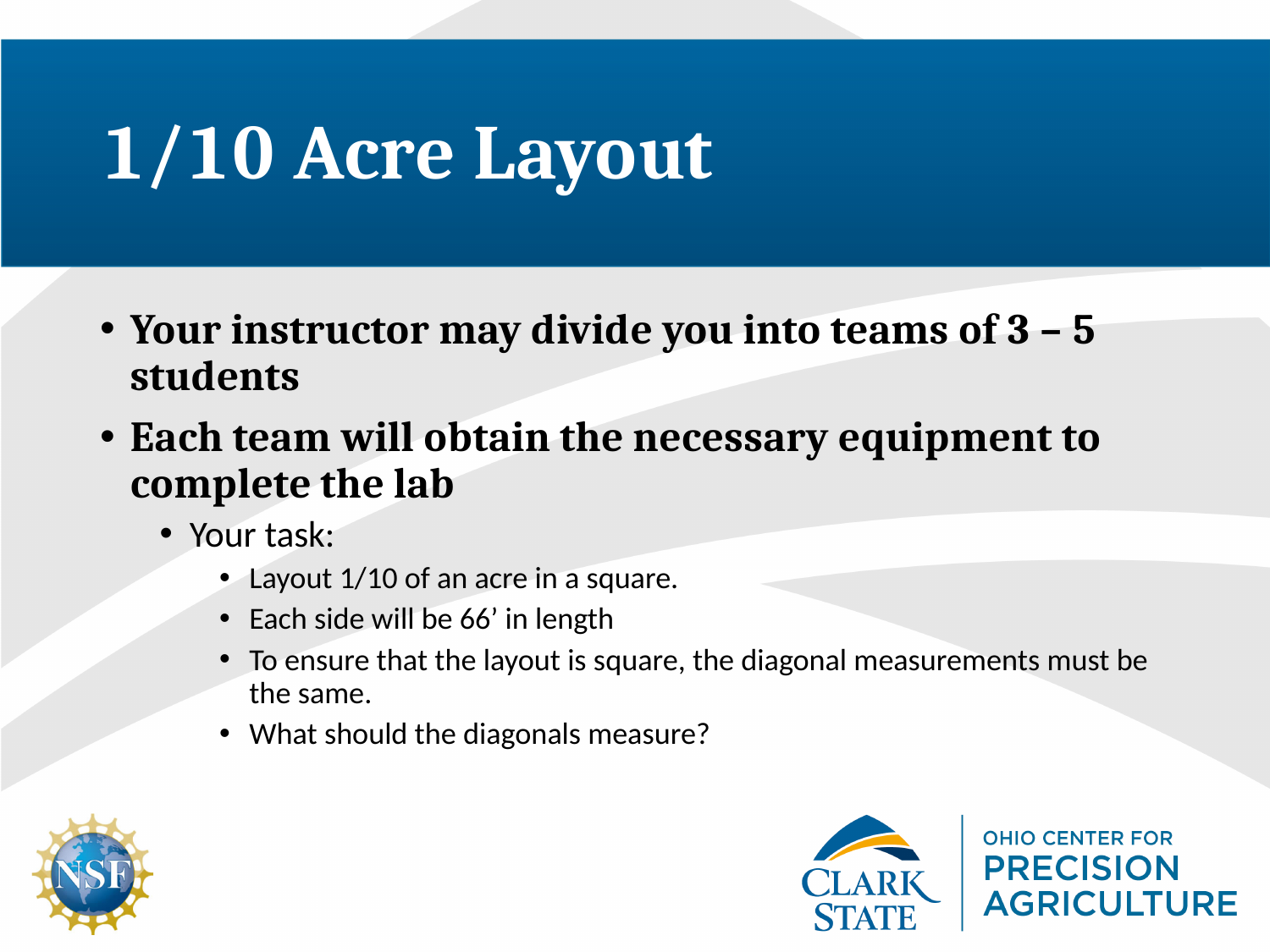

# 1/10 Acre Layout
Your instructor may divide you into teams of 3 – 5 students
Each team will obtain the necessary equipment to complete the lab
Your task:
Layout 1/10 of an acre in a square.
Each side will be 66’ in length
To ensure that the layout is square, the diagonal measurements must be the same.
What should the diagonals measure?